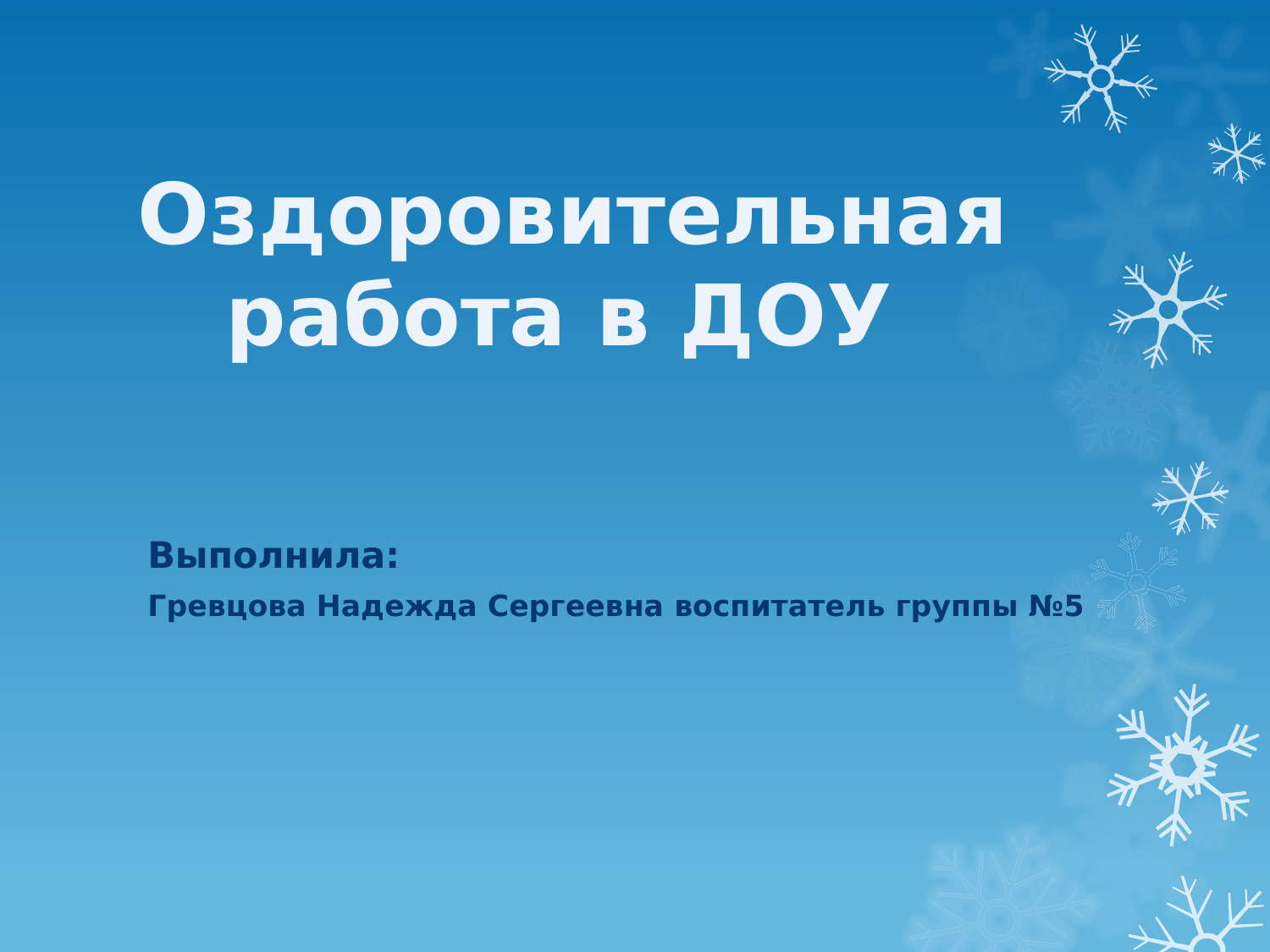

# Оздоровительная       работа в ДОУ
Выполнила:
Гревцова Надежда Сергеевна воспитатель группы №5